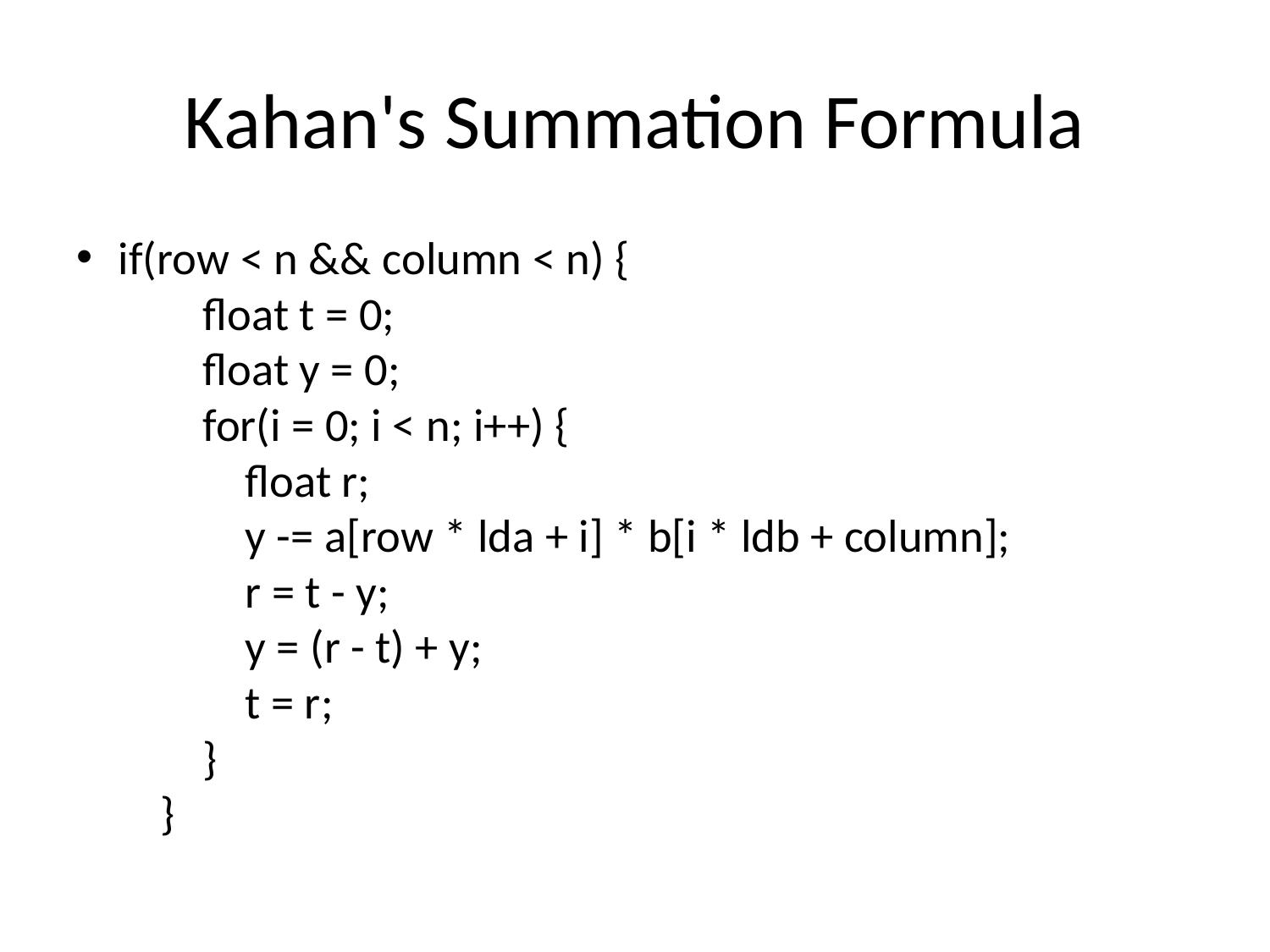

# Kahan's Summation Formula
if(row < n && column < n) {
        float t = 0;
        float y = 0;
        for(i = 0; i < n; i++) {
            float r;
            y -= a[row * lda + i] * b[i * ldb + column];
            r = t - y;
            y = (r - t) + y;
            t = r;
        }
    }